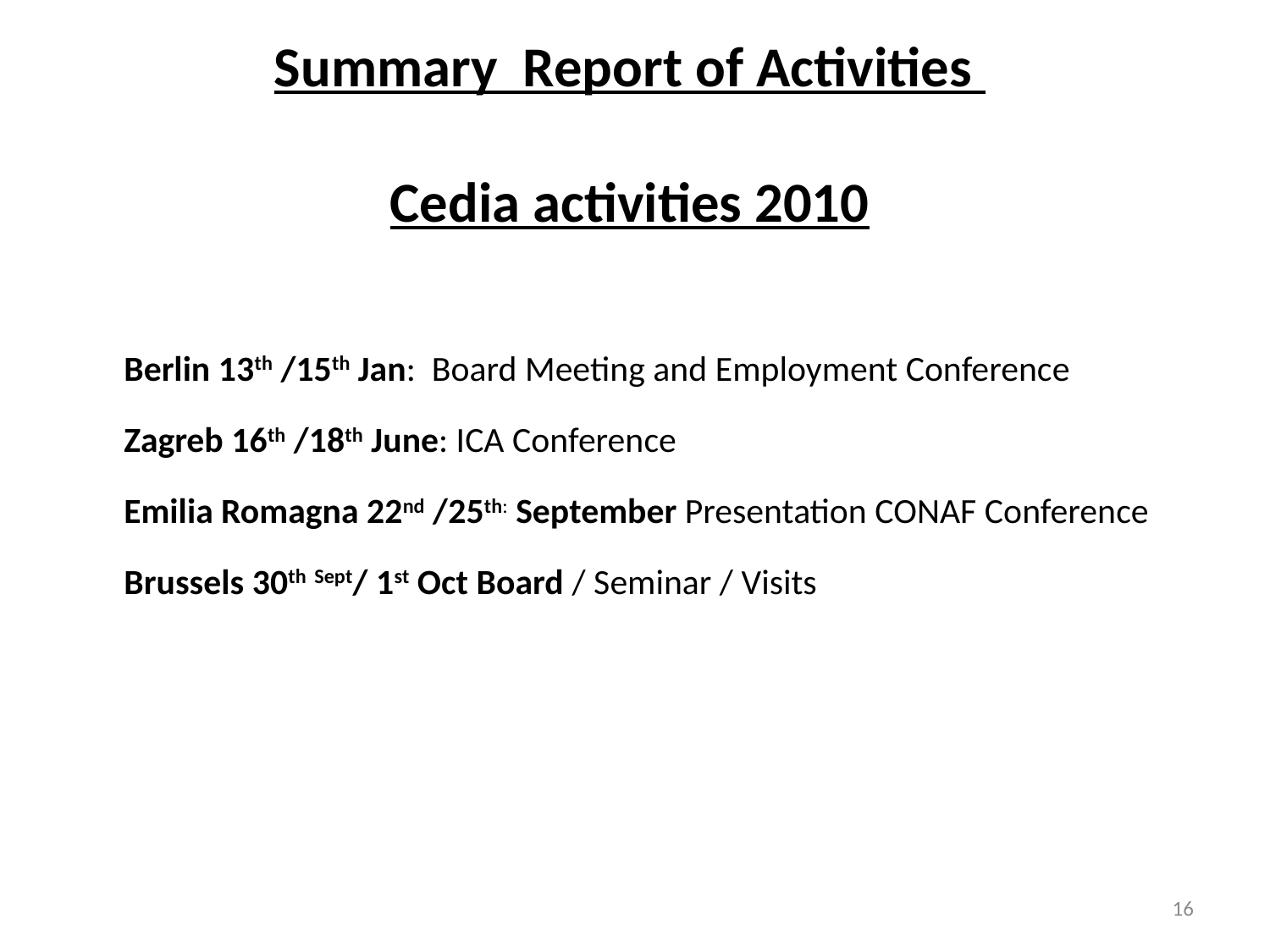

# Summary  Report of Activities Cedia activities 2010

	Berlin 13th /15th Jan:  Board Meeting and Employment Conference
	Zagreb 16th /18th June: ICA Conference
	Emilia Romagna 22nd /25th: September Presentation CONAF Conference
	Brussels 30th Sept/ 1st Oct Board / Seminar / Visits

16